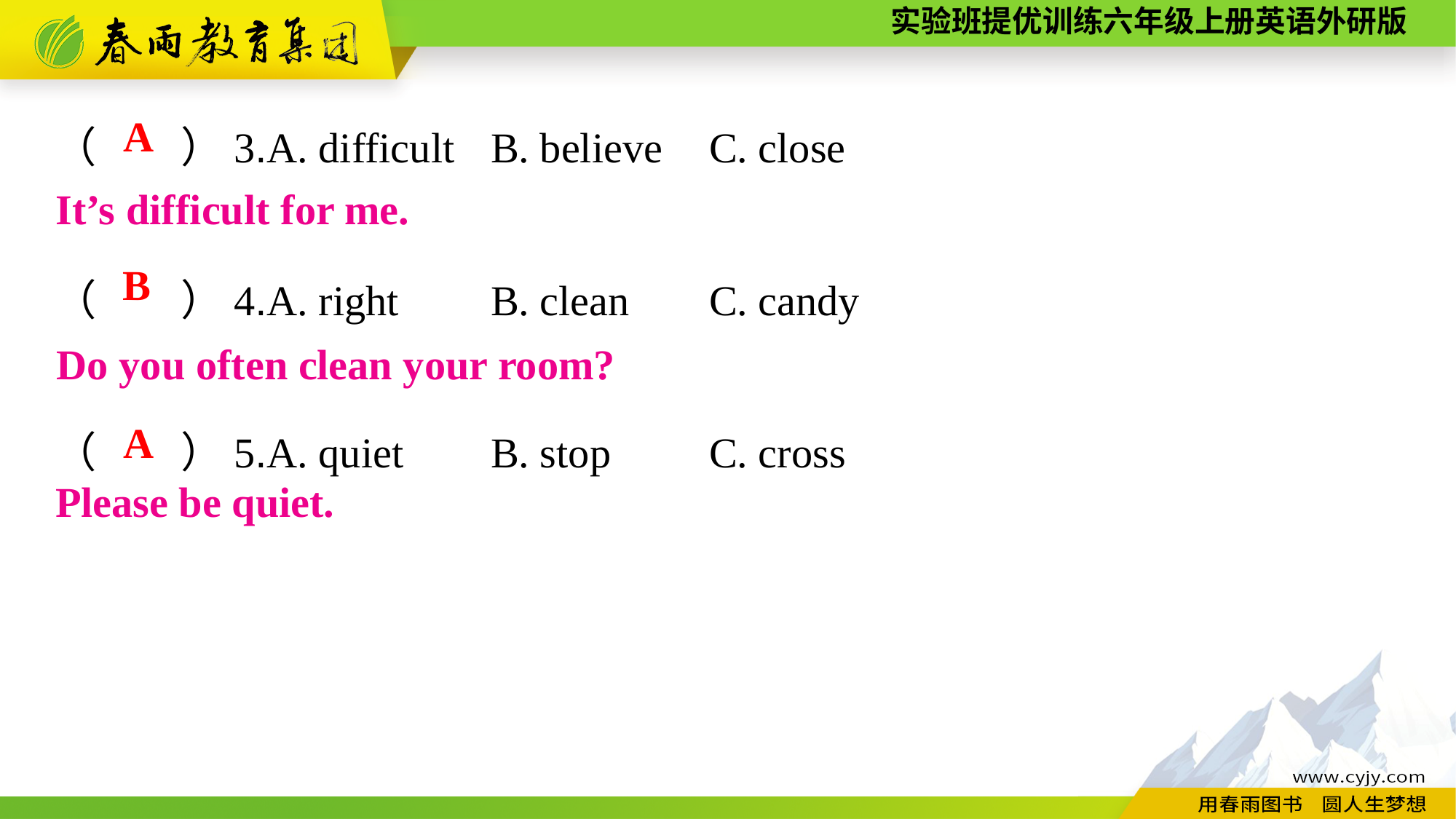

（　　）3.A. difficult	B. believe	C. close

（　　）4.A. right	B. clean	C. candy

（　　）5.A. quiet	B. stop	C. cross
A
It’s difficult for me.
B
Do you often clean your room?
A
Please be quiet.